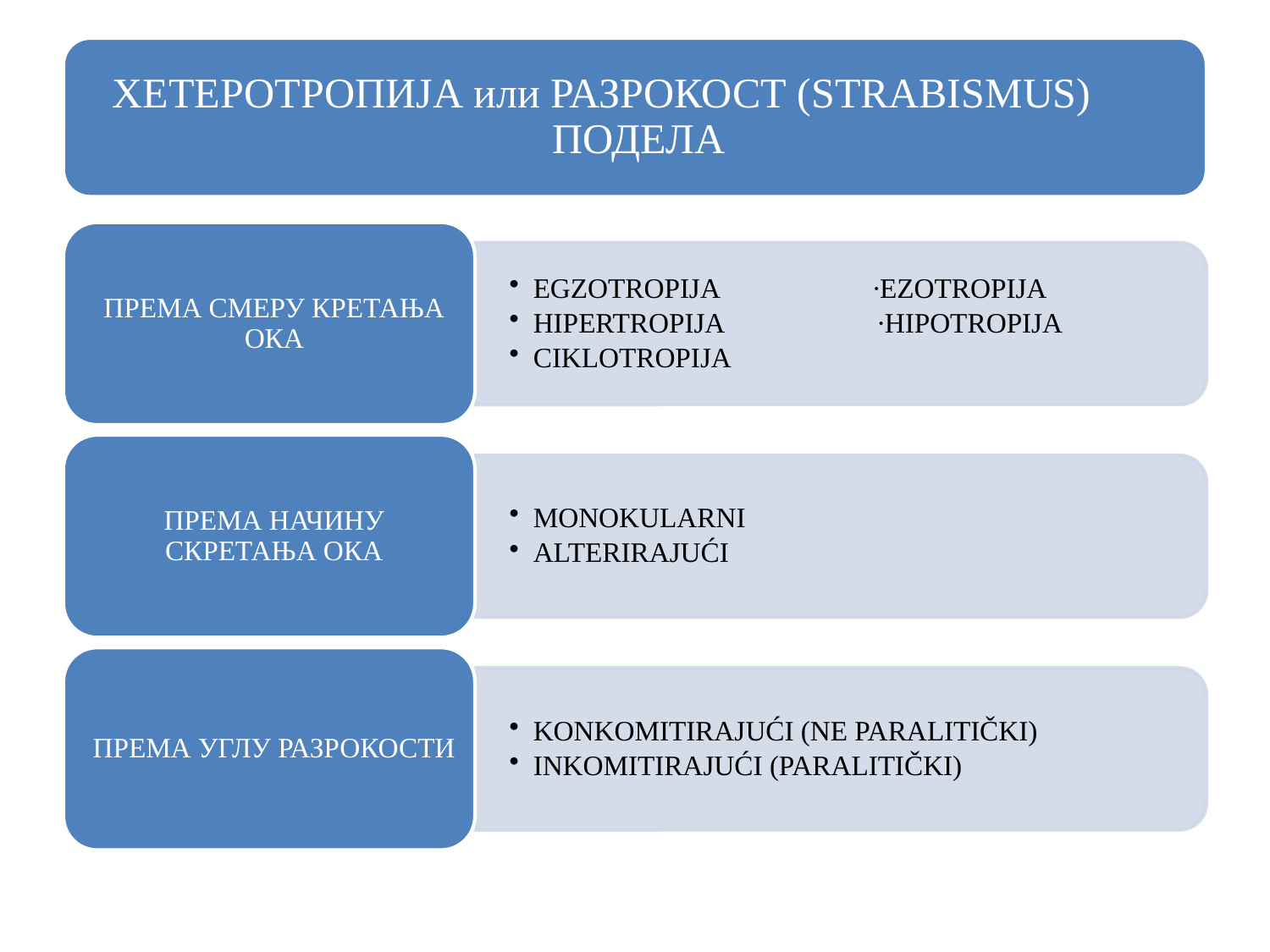

ХЕТЕРОТРОПИЈА или РАЗРОКОСТ (STRABISMUS)        ПОДЕЛА
EGZOTROPIJA                      ∙EZOTROPIJA
HIPERTROPIJA                      ∙HIPOTROPIJA
CIKLOTROPIJA
ПРЕМА СМЕРУ КРЕТАЊА ОКА
MONOKULARNI
ALTERIRAJUĆI
ПРЕМА НАЧИНУ СКРЕТАЊА ОКА
KONKOMITIRAJUĆI (NE PARALITIČKI)
INKOMITIRAJUĆI (PARALITIČKI)
ПРЕМА УГЛУ РАЗРОКОСТИ